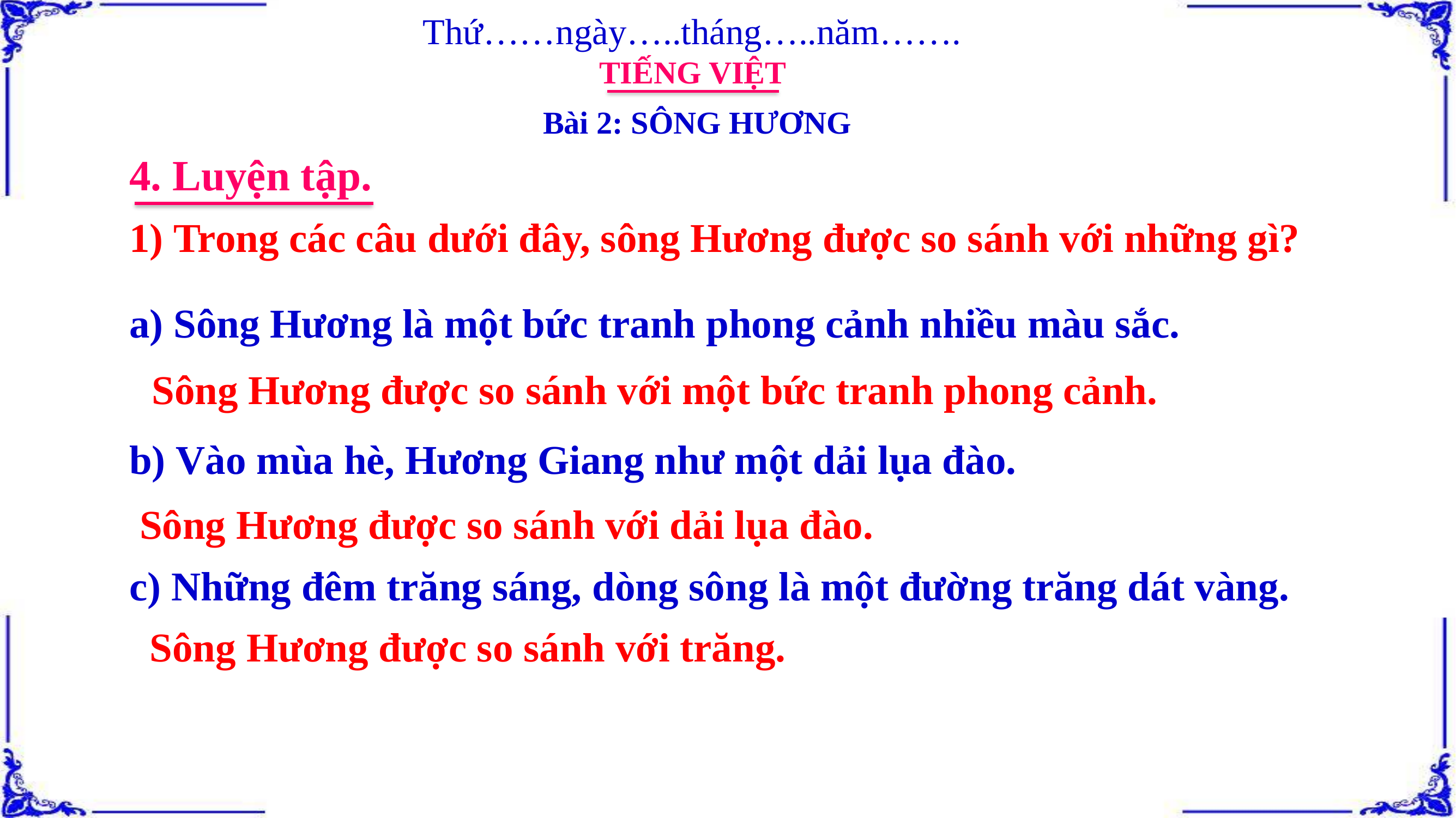

Thứ……ngày…..tháng…..năm…….
TIẾNG VIỆT
Bài 2: SÔNG HƯƠNG
4. Luyện tập.
1) Trong các câu dưới đây, sông Hương được so sánh với những gì?
a) Sông Hương là một bức tranh phong cảnh nhiều màu sắc.
 Sông Hương được so sánh với một bức tranh phong cảnh.
b) Vào mùa hè, Hương Giang như một dải lụa đào.
 Sông Hương được so sánh với dải lụa đào.
c) Những đêm trăng sáng, dòng sông là một đường trăng dát vàng.
Sông Hương được so sánh với trăng.